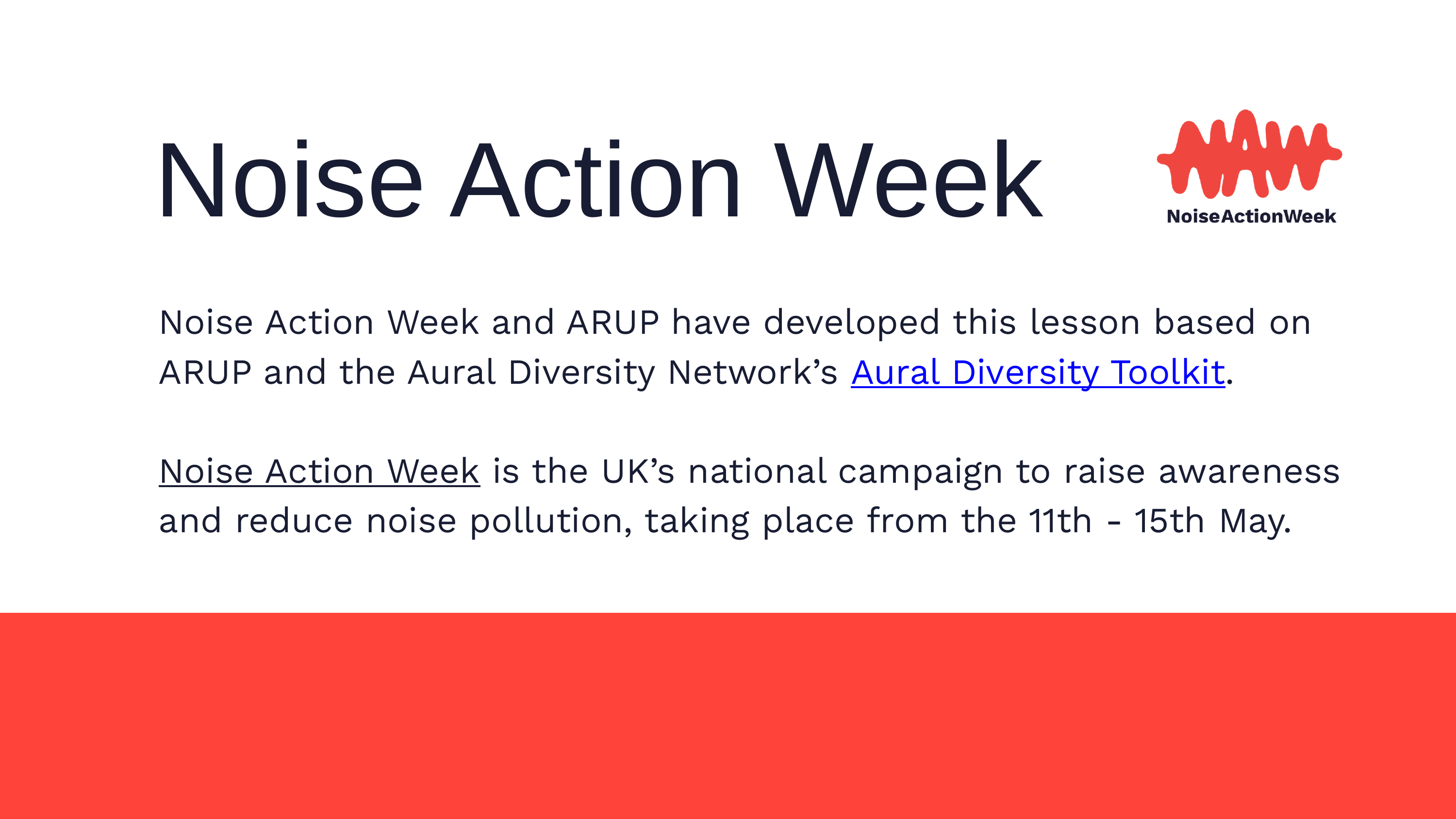

Noise Action Week
Noise Action Week and ARUP have developed this lesson based on  ARUP and the Aural Diversity Network’s Aural Diversity Toolkit.

Noise Action Week is the UK’s national campaign to raise awareness and reduce noise pollution, taking place from the 11th - 15th May.